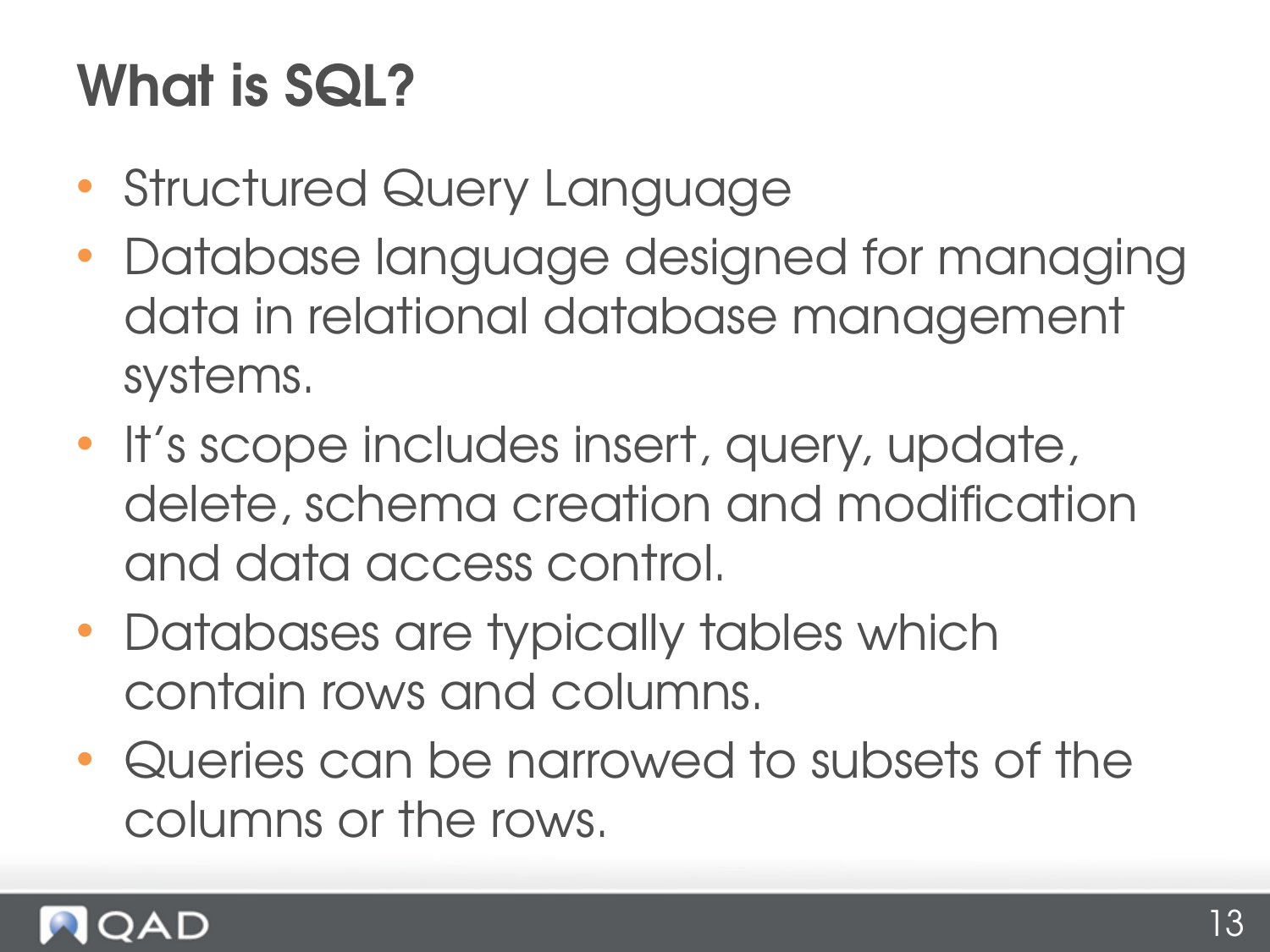

# What is SQL?
Structured Query Language
Database language designed for managing data in relational database management systems.
It’s scope includes insert, query, update, delete, schema creation and modification and data access control.
Databases are typically tables which contain rows and columns.
Queries can be narrowed to subsets of the columns or the rows.
13